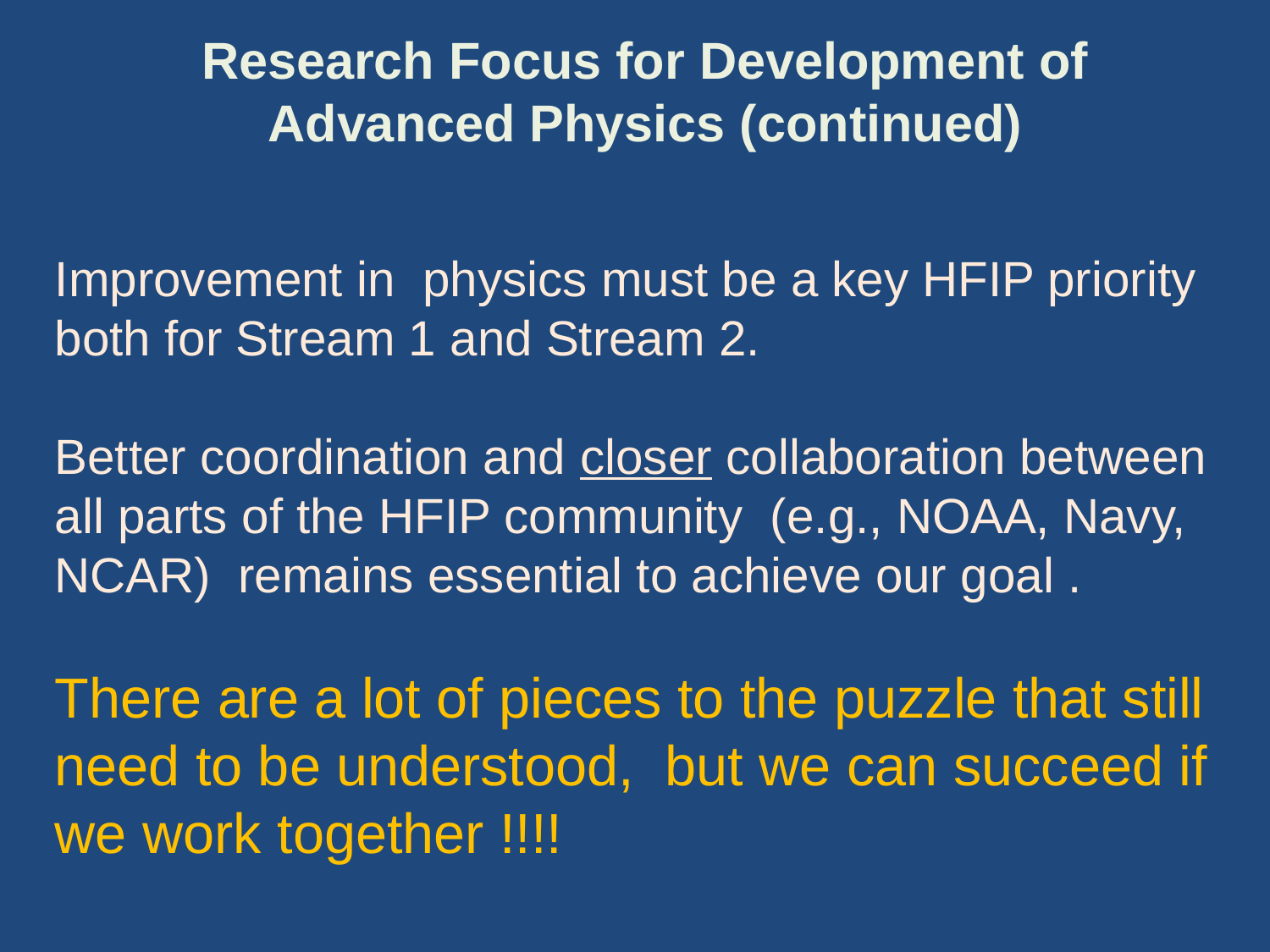

# Research Focus for Development of Advanced Physics (continued)

Improvement in  physics must be a key HFIP priority both for Stream 1 and Stream 2.

Better coordination and closer collaboration between all parts of the HFIP community  (e.g., NOAA, Navy, NCAR)  remains essential to achieve our goal .

There are a lot of pieces to the puzzle that still need to be understood,  but we can succeed if we work together !!!!